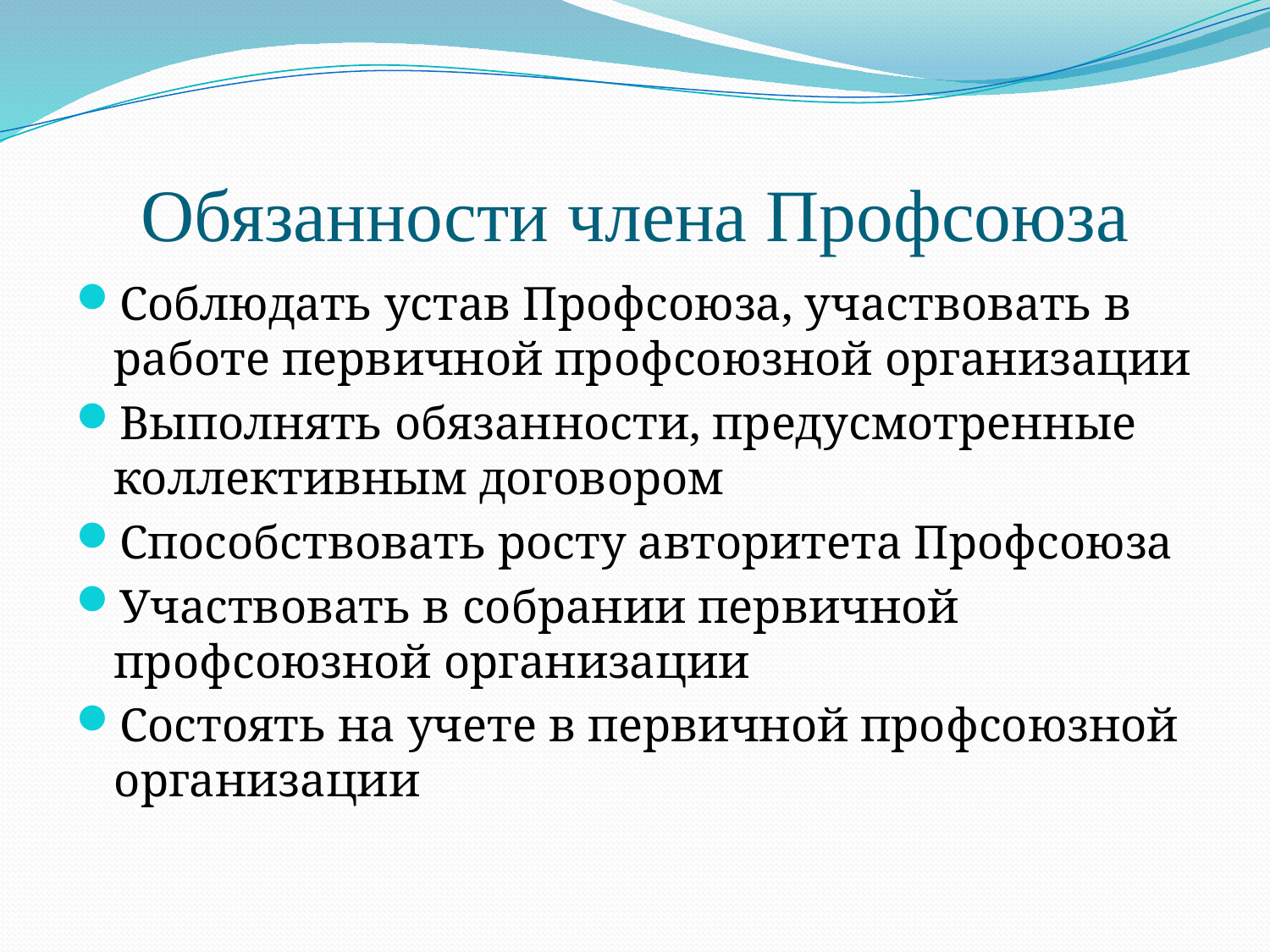

# Обязанности члена Профсоюза
Соблюдать устав Профсоюза, участвовать в работе первичной профсоюзной организации
Выполнять обязанности, предусмотренные коллективным договором
Способствовать росту авторитета Профсоюза
Участвовать в собрании первичной профсоюзной организации
Состоять на учете в первичной профсоюзной организации